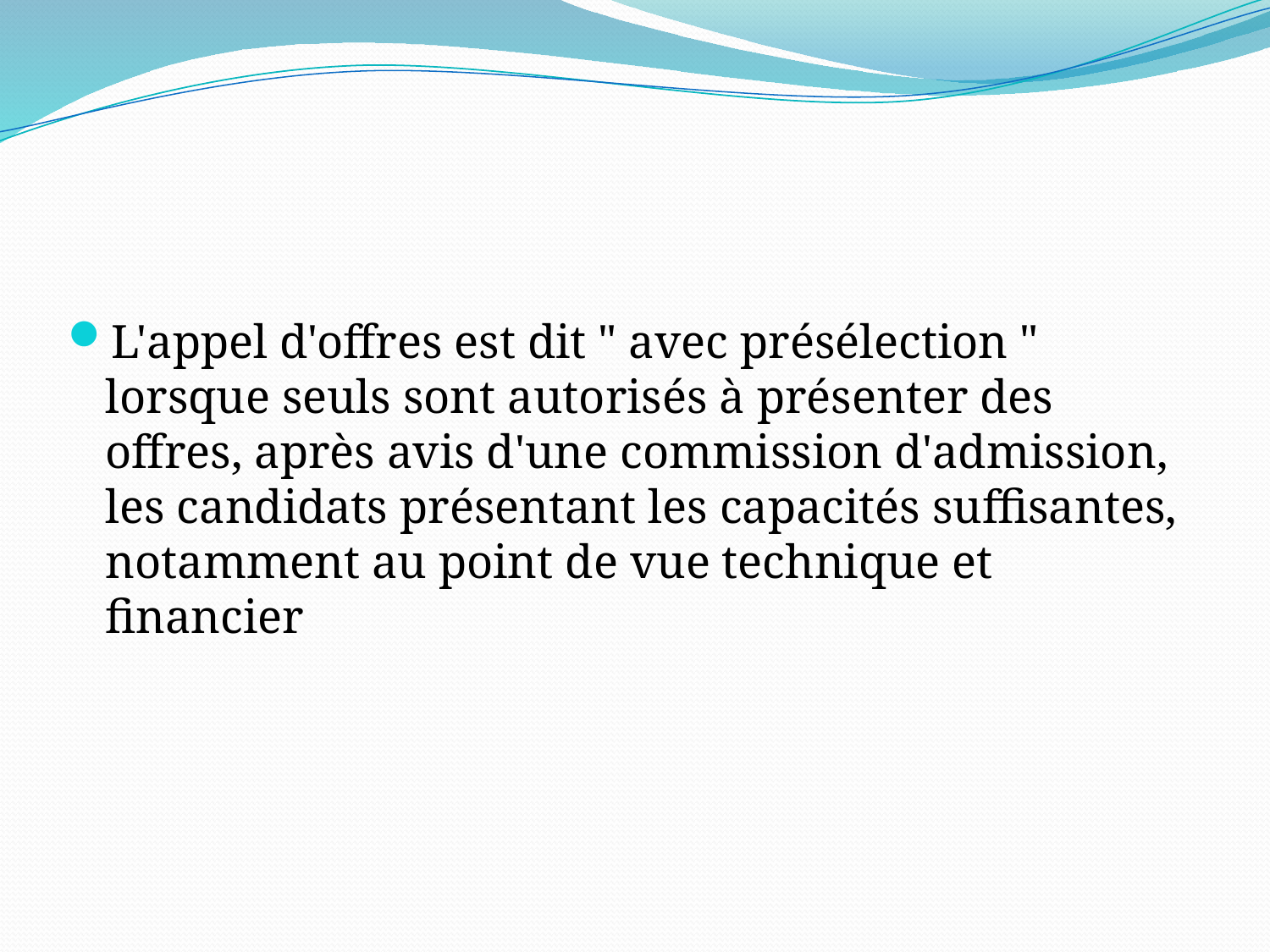

#
L'appel d'offres est dit " avec présélection " lorsque seuls sont autorisés à présenter des offres, après avis d'une commission d'admission, les candidats présentant les capacités suffisantes, notamment au point de vue technique et financier